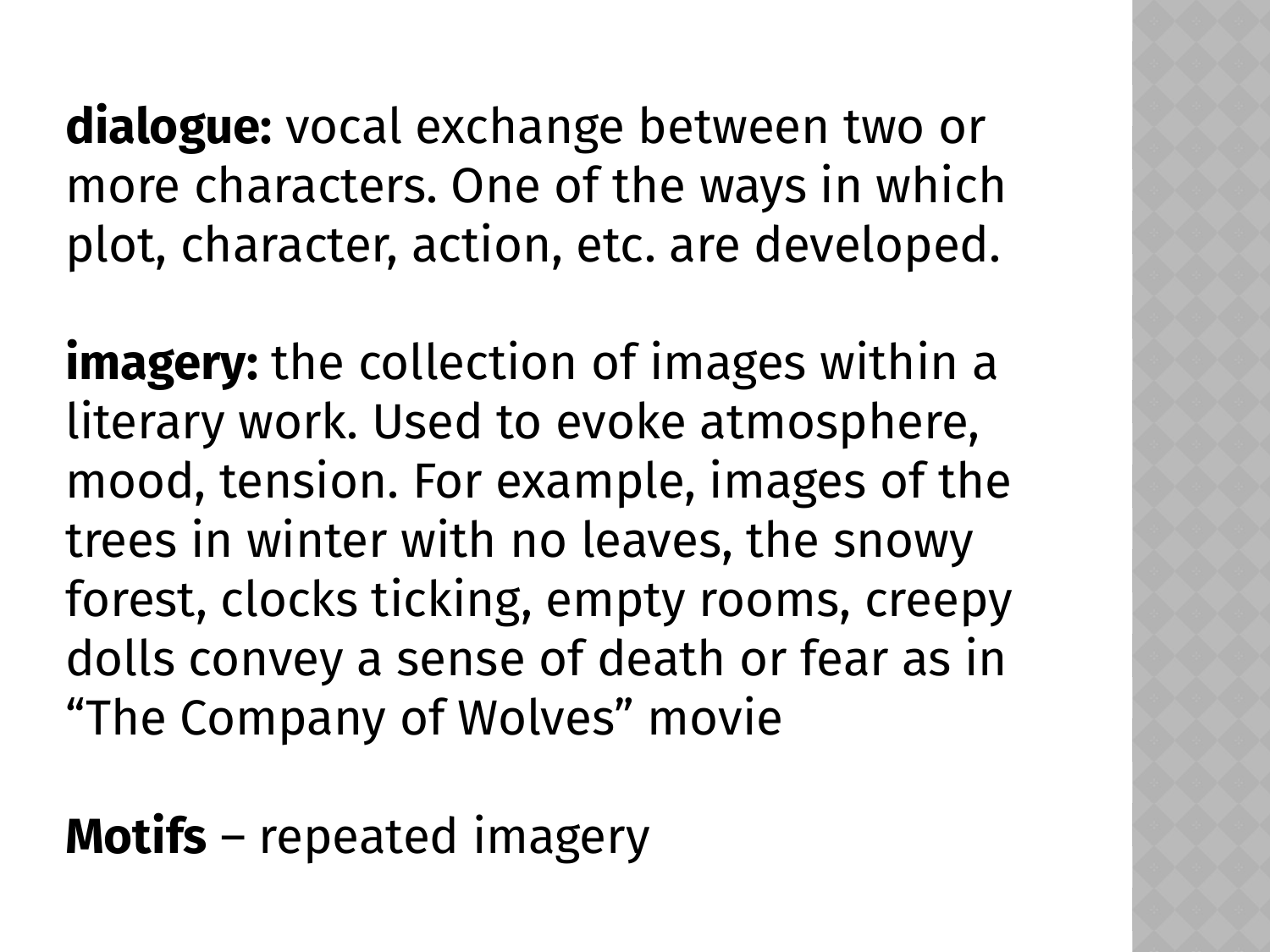

dialogue: vocal exchange between two or more characters. One of the ways in which plot, character, action, etc. are developed.

imagery: the collection of images within a literary work. Used to evoke atmosphere, mood, tension. For example, images of the trees in winter with no leaves, the snowy forest, clocks ticking, empty rooms, creepy dolls convey a sense of death or fear as in “The Company of Wolves” movie

Motifs – repeated imagery